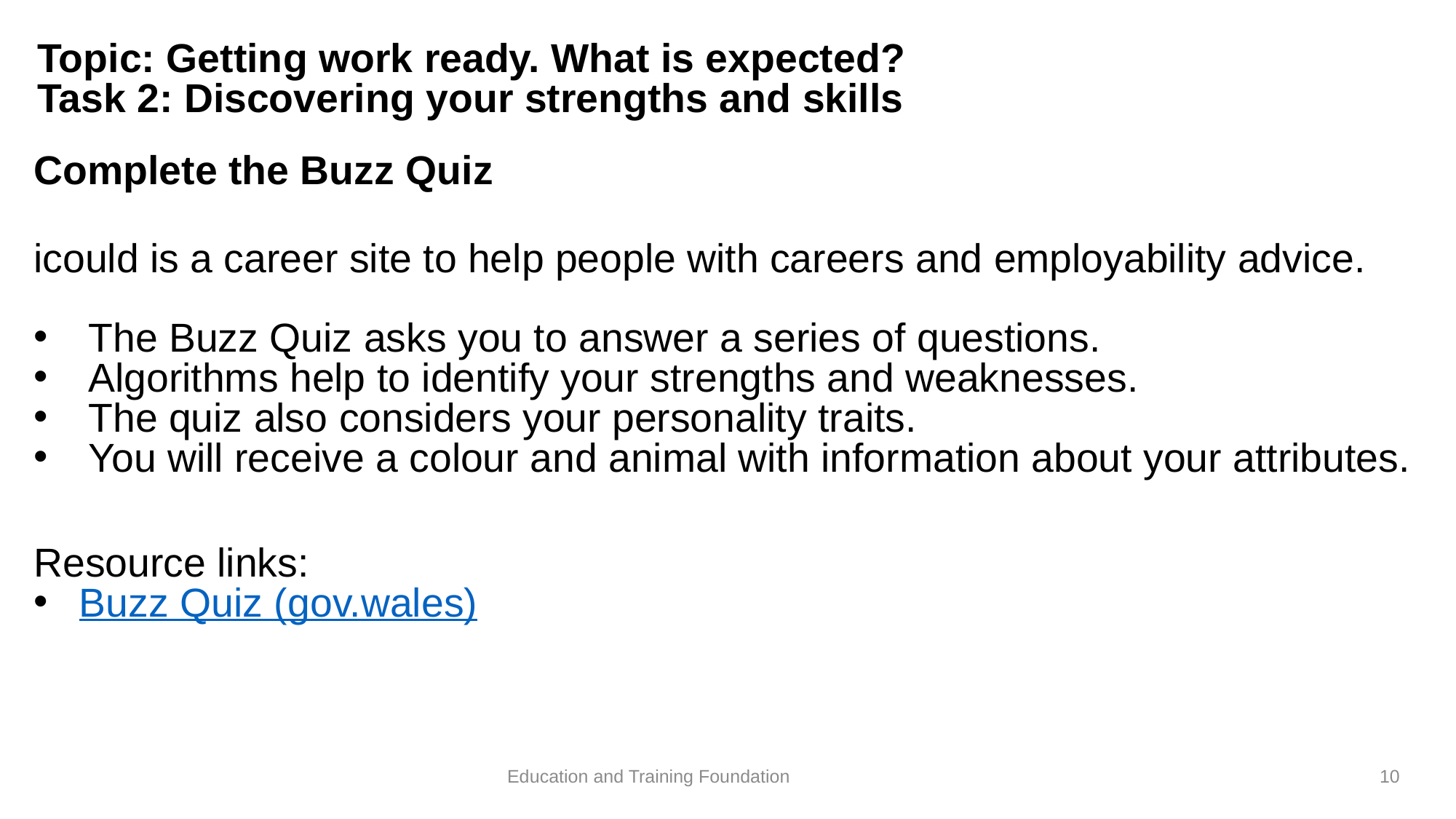

# Topic: Getting work ready. What is expected? Task 2: Discovering your strengths and skills
Complete the Buzz Quiz

icould is a career site to help people with careers and employability advice.

The Buzz Quiz asks you to answer a series of questions.
Algorithms help to identify your strengths and weaknesses.
The quiz also considers your personality traits.
You will receive a colour and animal with information about your attributes.

Resource links:
Buzz Quiz (gov.wales)
Education and Training Foundation
10